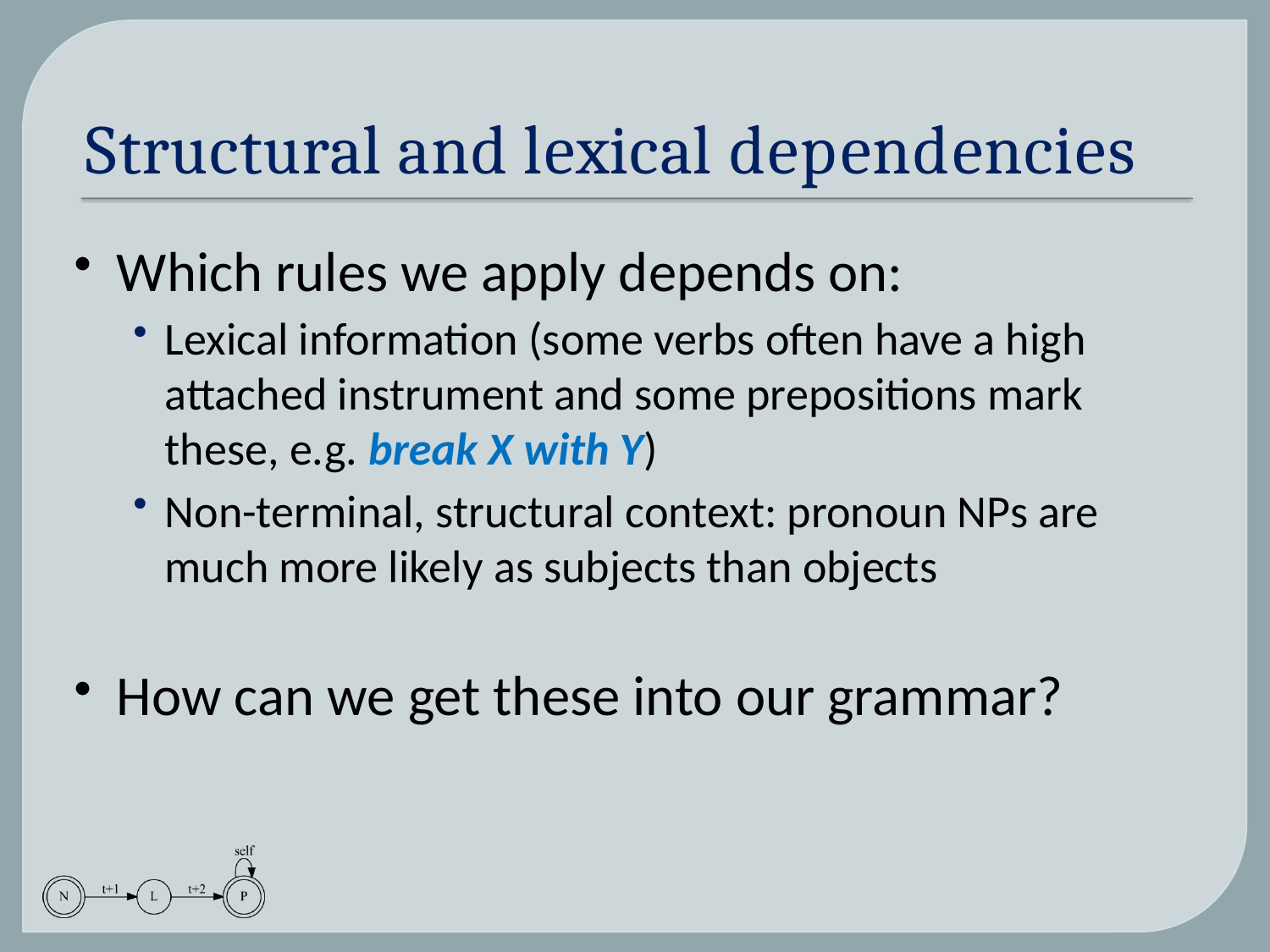

# Structural and lexical dependencies
Which rules we apply depends on:
Lexical information (some verbs often have a high attached instrument and some prepositions mark these, e.g. break X with Y)
Non-terminal, structural context: pronoun NPs are much more likely as subjects than objects

How can we get these into our grammar?